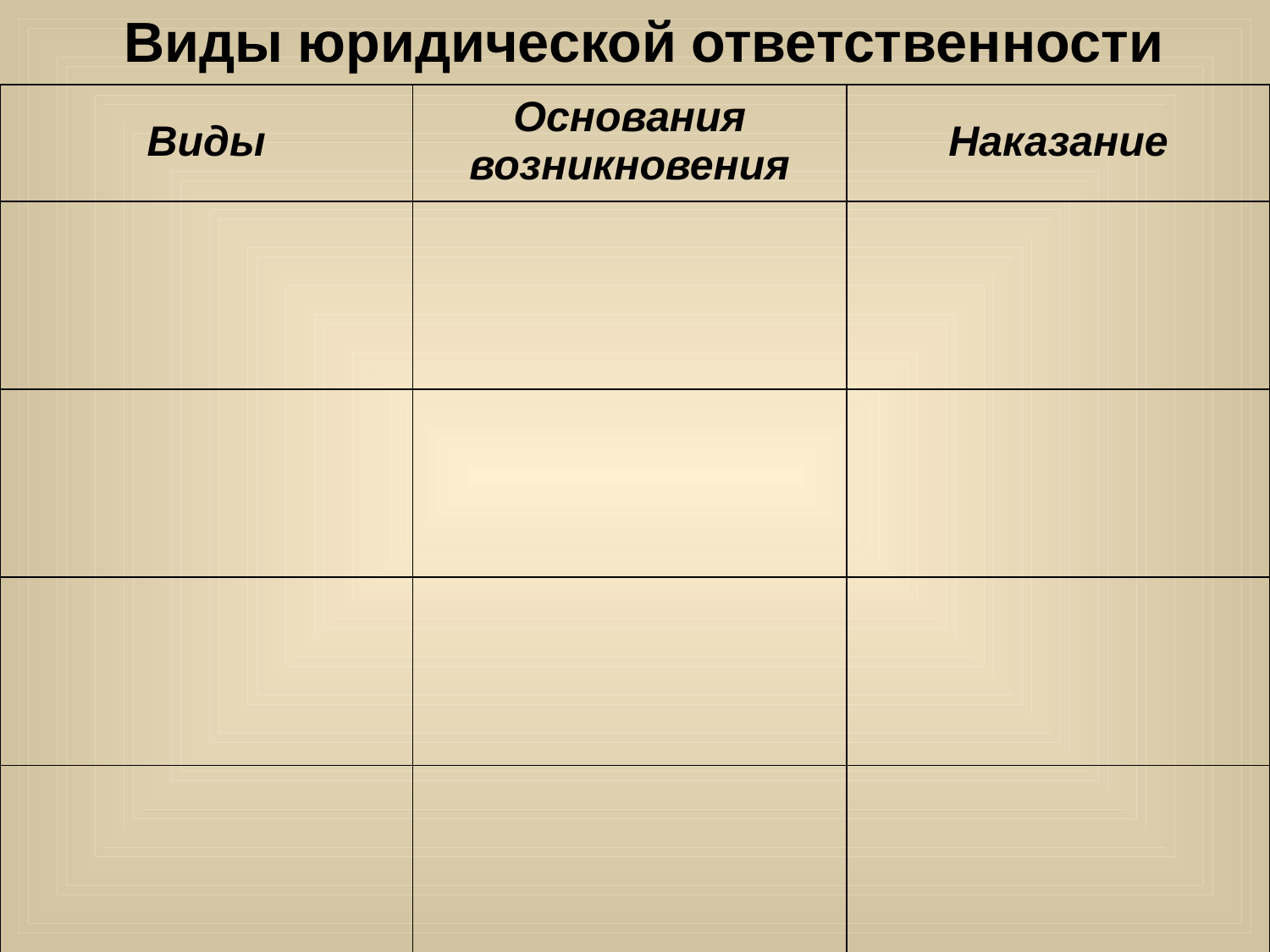

# Виды юридической ответственности
| Виды | Основания возникновения | Наказание |
| --- | --- | --- |
|  |  |  |
|  |  |  |
|  |  |  |
|  |  |  |